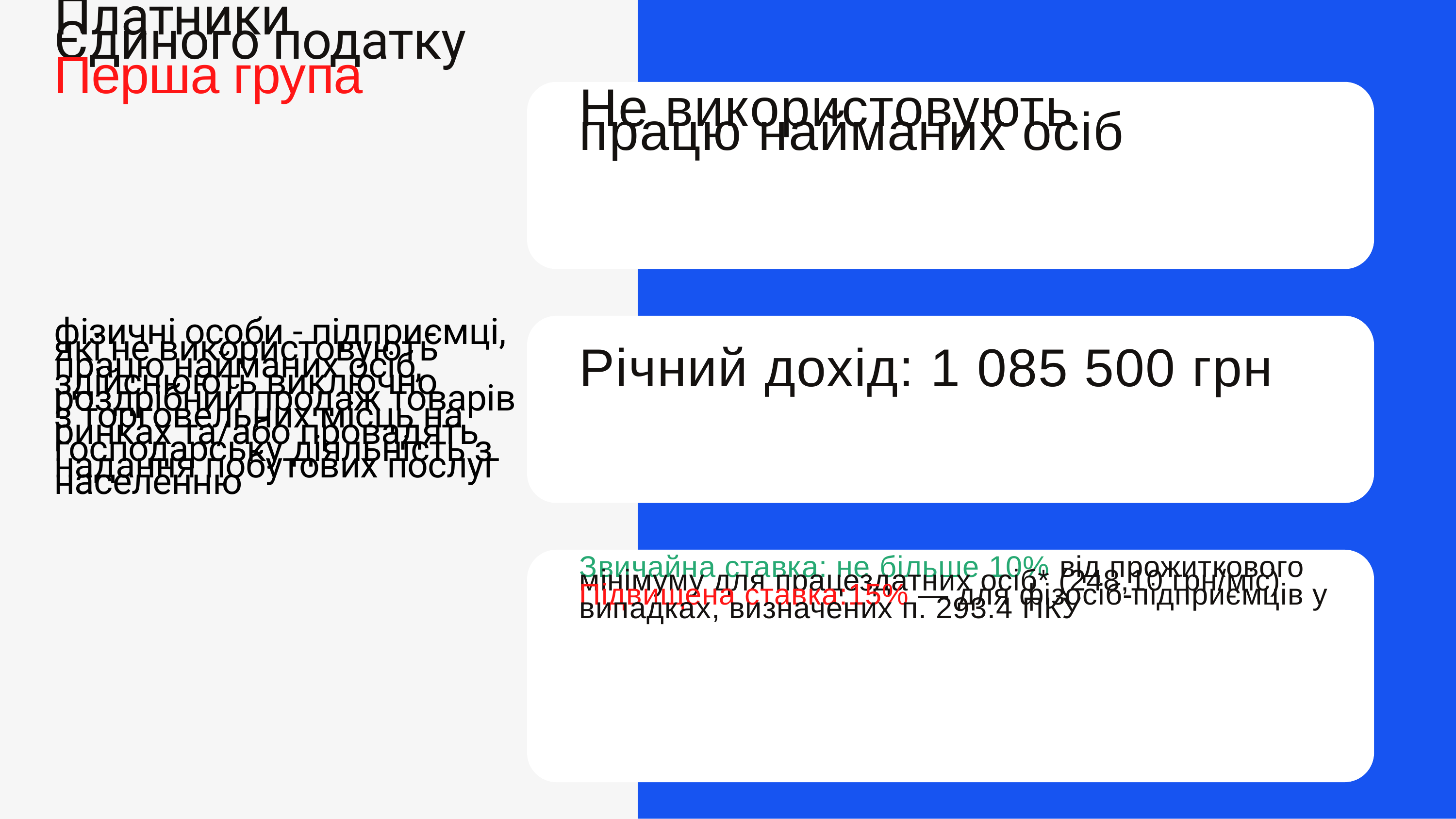

Платники Єдиного податку

Перша група

Не використовують
працю найманих осіб

фізичні особи - підприємці, які не використовують працю найманих осіб, здійснюють виключно роздрібний продаж товарів з торговельних місць на ринках та/або провадять господарську діяльність з надання побутових послуг населенню
Річний дохід: 1 085 500 грн

Звичайна ставка: не більше 10% від прожиткового мінімуму для працездатних осіб* (248,10 грн/міс)
Підвищена ставка:15% — для фізосіб-підприємців у випадках, визначених п. 293.4 ПКУ